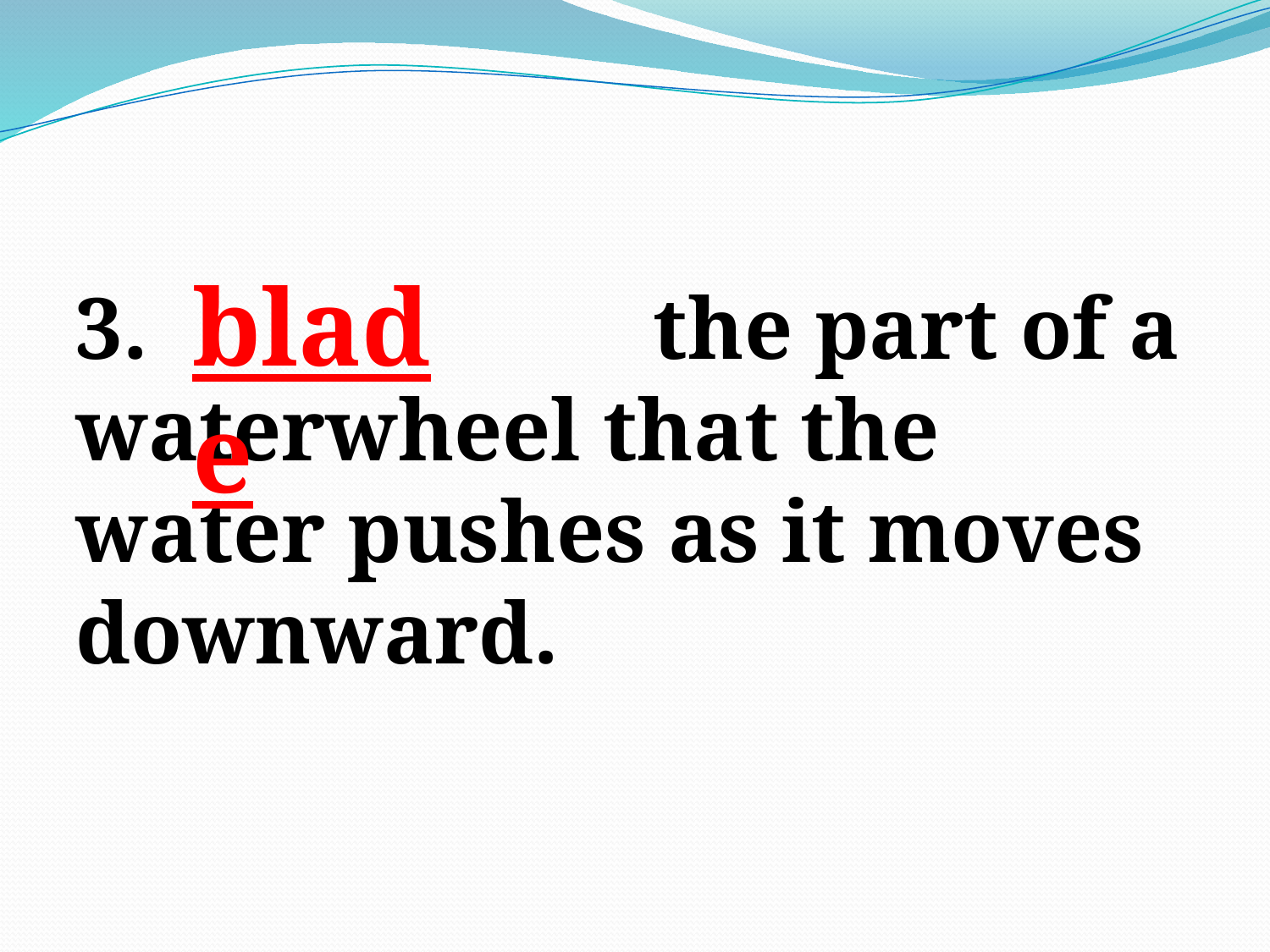

#
blade
3.                       the part of a waterwheel that the water pushes as it moves downward.